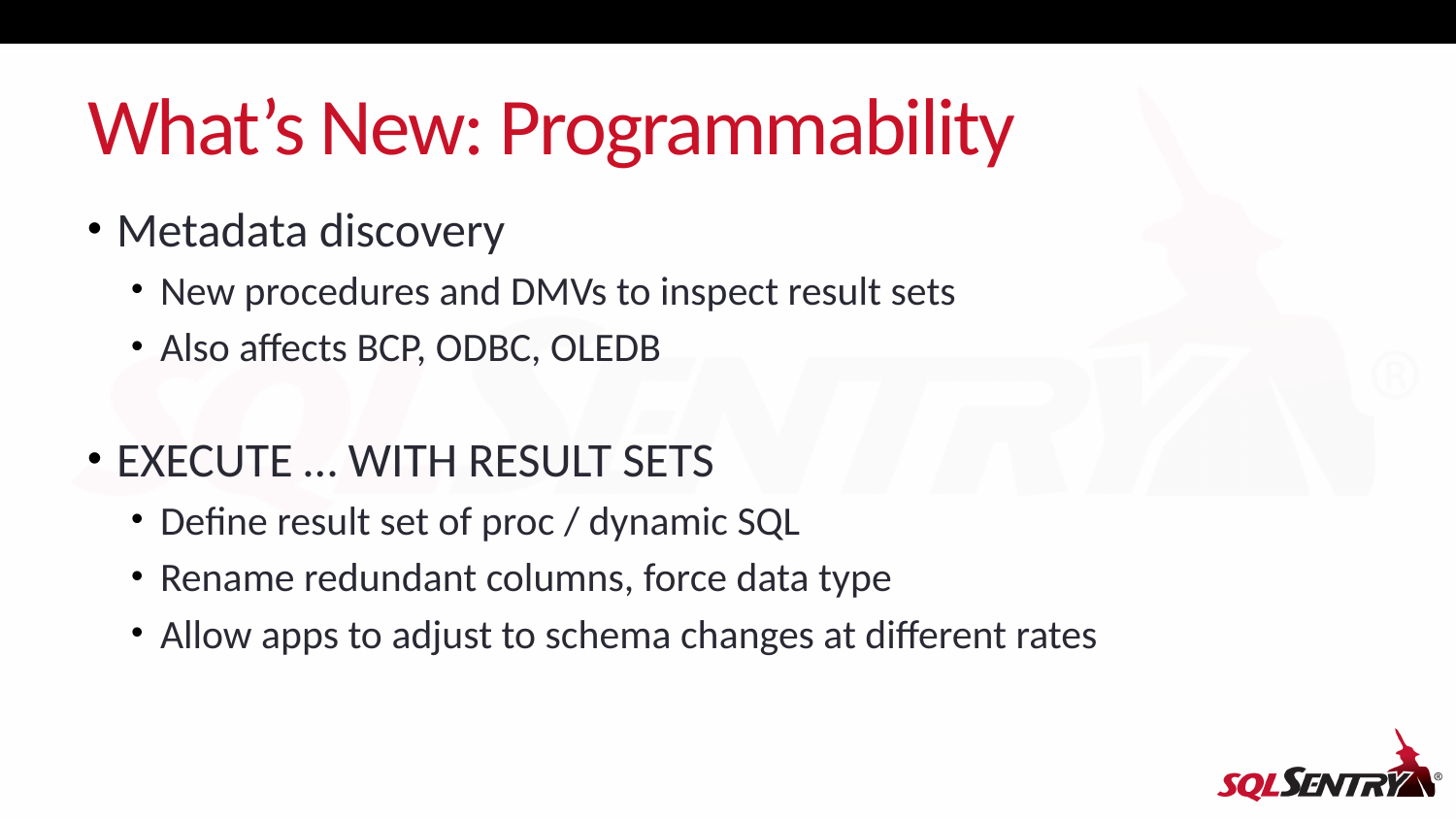

# What’s New: Programmability
Metadata discovery
New procedures and DMVs to inspect result sets
Also affects BCP, ODBC, OLEDB
EXECUTE … WITH RESULT SETS
Define result set of proc / dynamic SQL
Rename redundant columns, force data type
Allow apps to adjust to schema changes at different rates